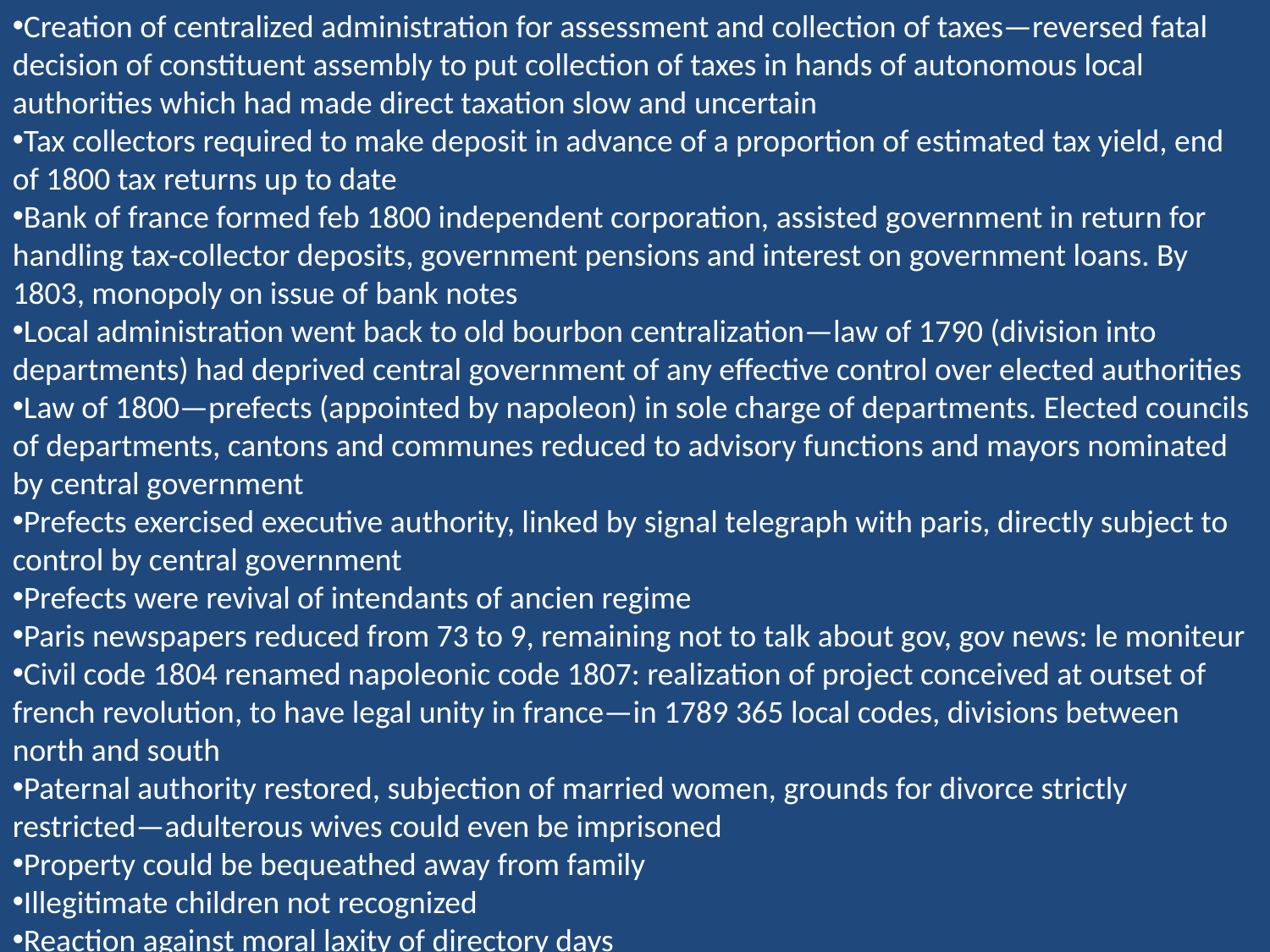

Creation of centralized administration for assessment and collection of taxes—reversed fatal decision of constituent assembly to put collection of taxes in hands of autonomous local authorities which had made direct taxation slow and uncertain
Tax collectors required to make deposit in advance of a proportion of estimated tax yield, end of 1800 tax returns up to date
Bank of france formed feb 1800 independent corporation, assisted government in return for handling tax-collector deposits, government pensions and interest on government loans. By 1803, monopoly on issue of bank notes
Local administration went back to old bourbon centralization—law of 1790 (division into departments) had deprived central government of any effective control over elected authorities
Law of 1800—prefects (appointed by napoleon) in sole charge of departments. Elected councils of departments, cantons and communes reduced to advisory functions and mayors nominated by central government
Prefects exercised executive authority, linked by signal telegraph with paris, directly subject to control by central government
Prefects were revival of intendants of ancien regime
Paris newspapers reduced from 73 to 9, remaining not to talk about gov, gov news: le moniteur
Civil code 1804 renamed napoleonic code 1807: realization of project conceived at outset of french revolution, to have legal unity in france—in 1789 365 local codes, divisions between north and south
Paternal authority restored, subjection of married women, grounds for divorce strictly restricted—adulterous wives could even be imprisoned
Property could be bequeathed away from family
Illegitimate children not recognized
Reaction against moral laxity of directory days